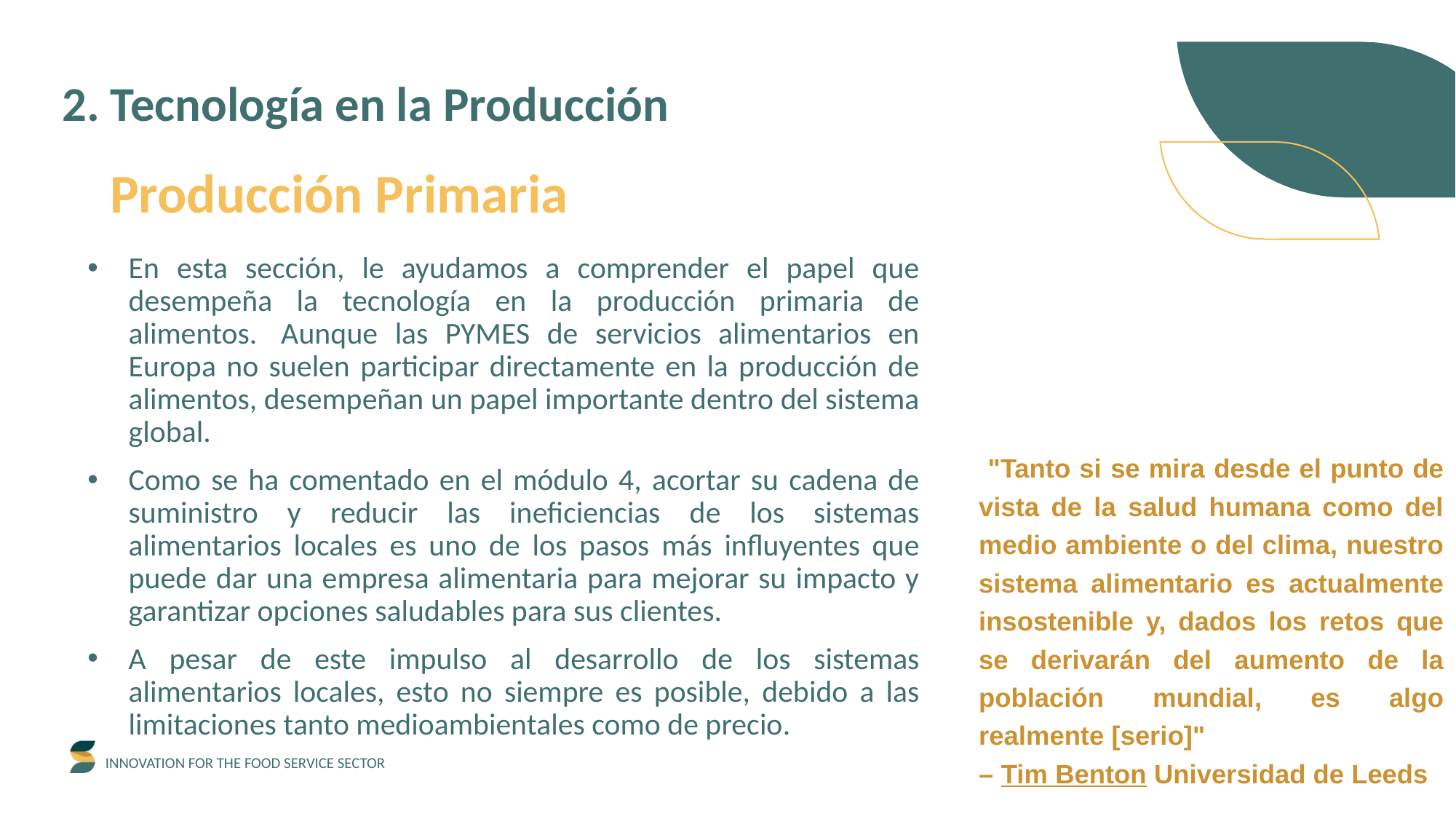

2. Tecnología en la Producción
Producción Primaria
En esta sección, le ayudamos a comprender el papel que desempeña la tecnología en la producción primaria de alimentos.  Aunque las PYMES de servicios alimentarios en Europa no suelen participar directamente en la producción de alimentos, desempeñan un papel importante dentro del sistema global.
Como se ha comentado en el módulo 4, acortar su cadena de suministro y reducir las ineficiencias de los sistemas alimentarios locales es uno de los pasos más influyentes que puede dar una empresa alimentaria para mejorar su impacto y garantizar opciones saludables para sus clientes.
A pesar de este impulso al desarrollo de los sistemas alimentarios locales, esto no siempre es posible, debido a las limitaciones tanto medioambientales como de precio.
 "Tanto si se mira desde el punto de vista de la salud humana como del medio ambiente o del clima, nuestro sistema alimentario es actualmente insostenible y, dados los retos que se derivarán del aumento de la población mundial, es algo realmente [serio]"
– Tim Benton Universidad de Leeds